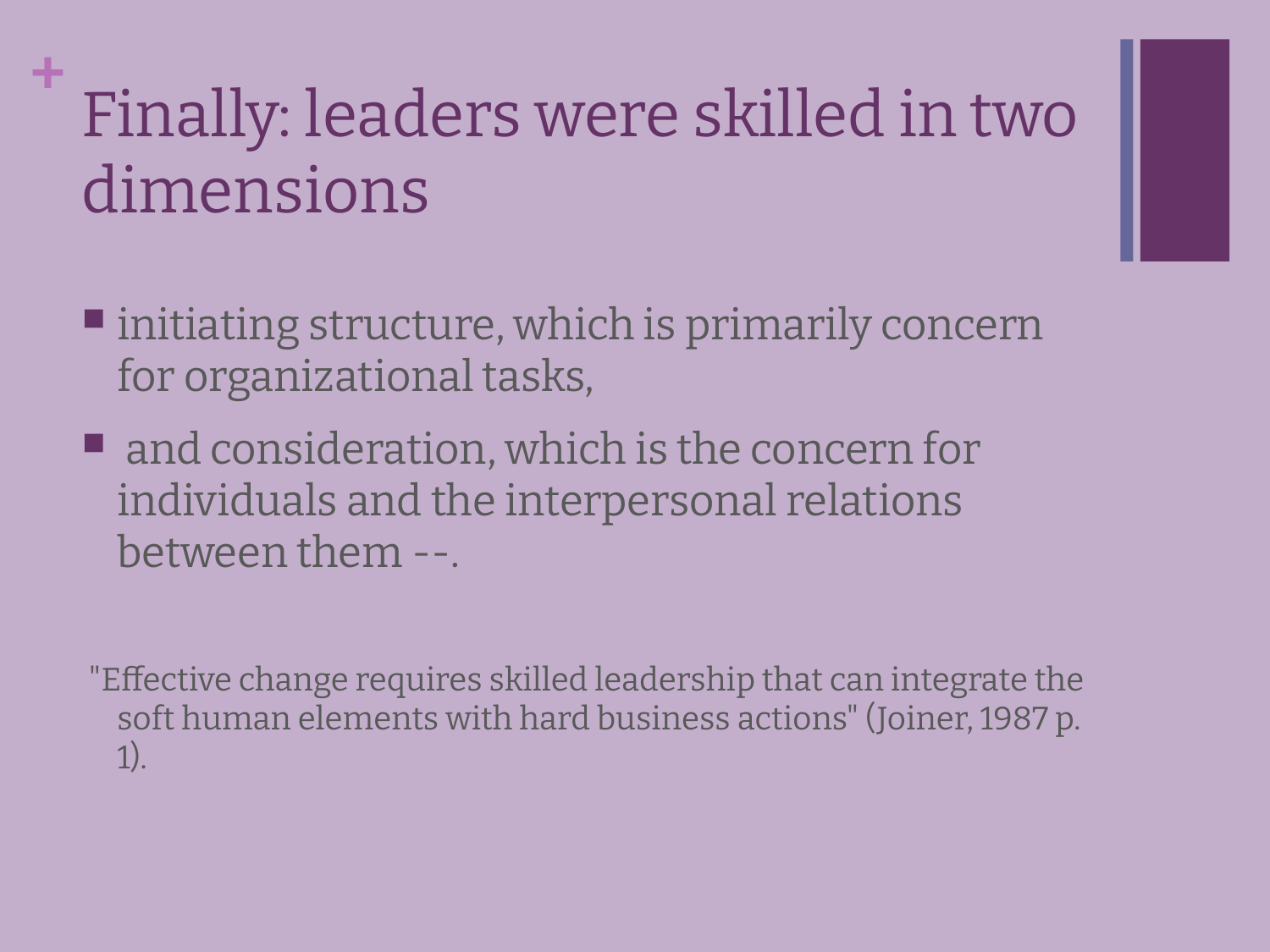

# Finally: leaders were skilled in two dimensions

initiating structure, which is primarily concern for organizational tasks,
 and consideration, which is the concern for individuals and the interpersonal relations between them --.

 "Effective change requires skilled leadership that can integrate the soft human elements with hard business actions" (Joiner, 1987 p. 1).